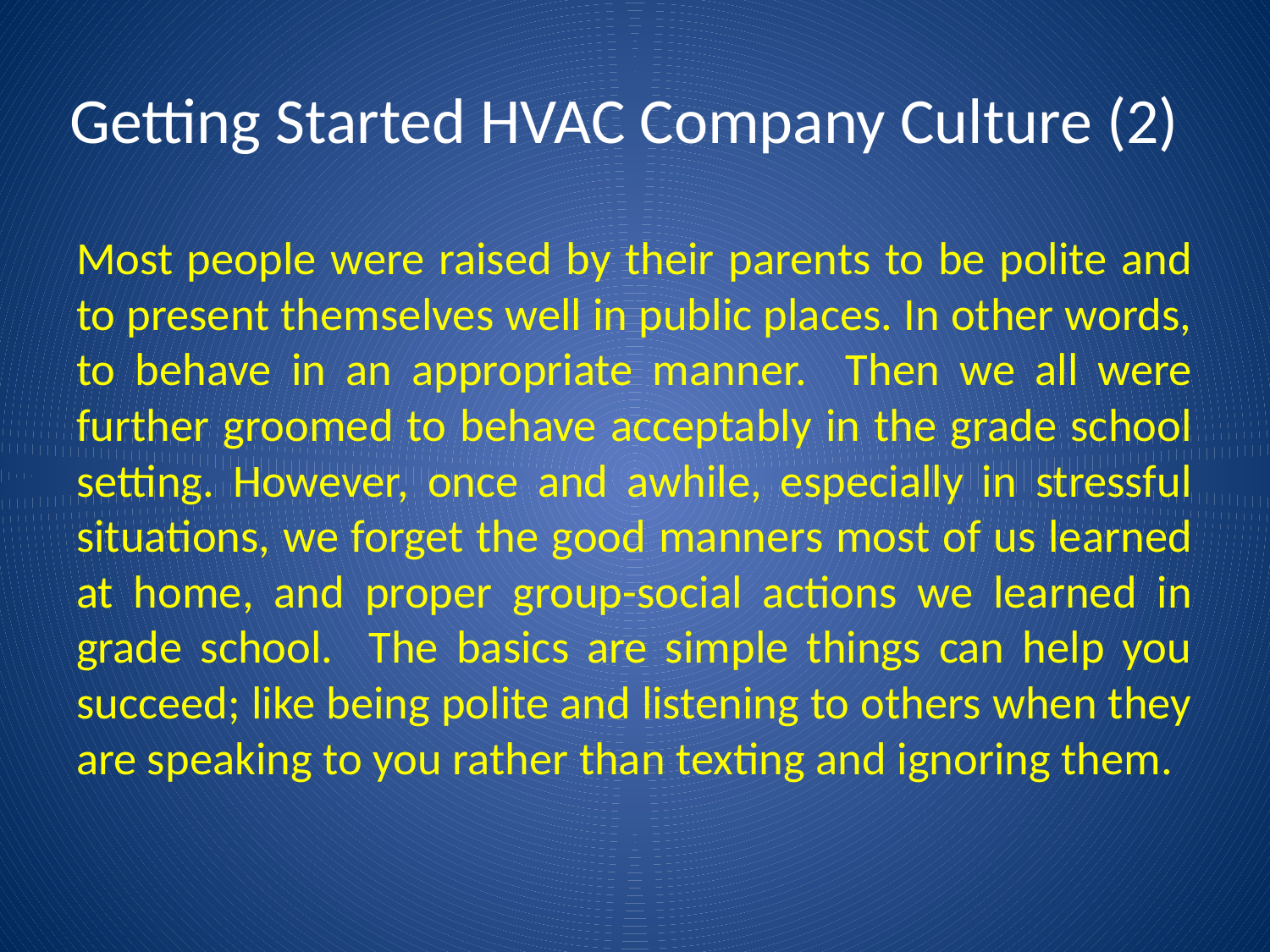

# Getting Started HVAC Company Culture (2)
Most people were raised by their parents to be polite and to present themselves well in public places. In other words, to behave in an appropriate manner.  Then we all were further groomed to behave acceptably in the grade school setting. However, once and awhile, especially in stressful situations, we forget the good manners most of us learned at home, and proper group-social actions we learned in grade school.  The basics are simple things can help you succeed; like being polite and listening to others when they are speaking to you rather than texting and ignoring them.